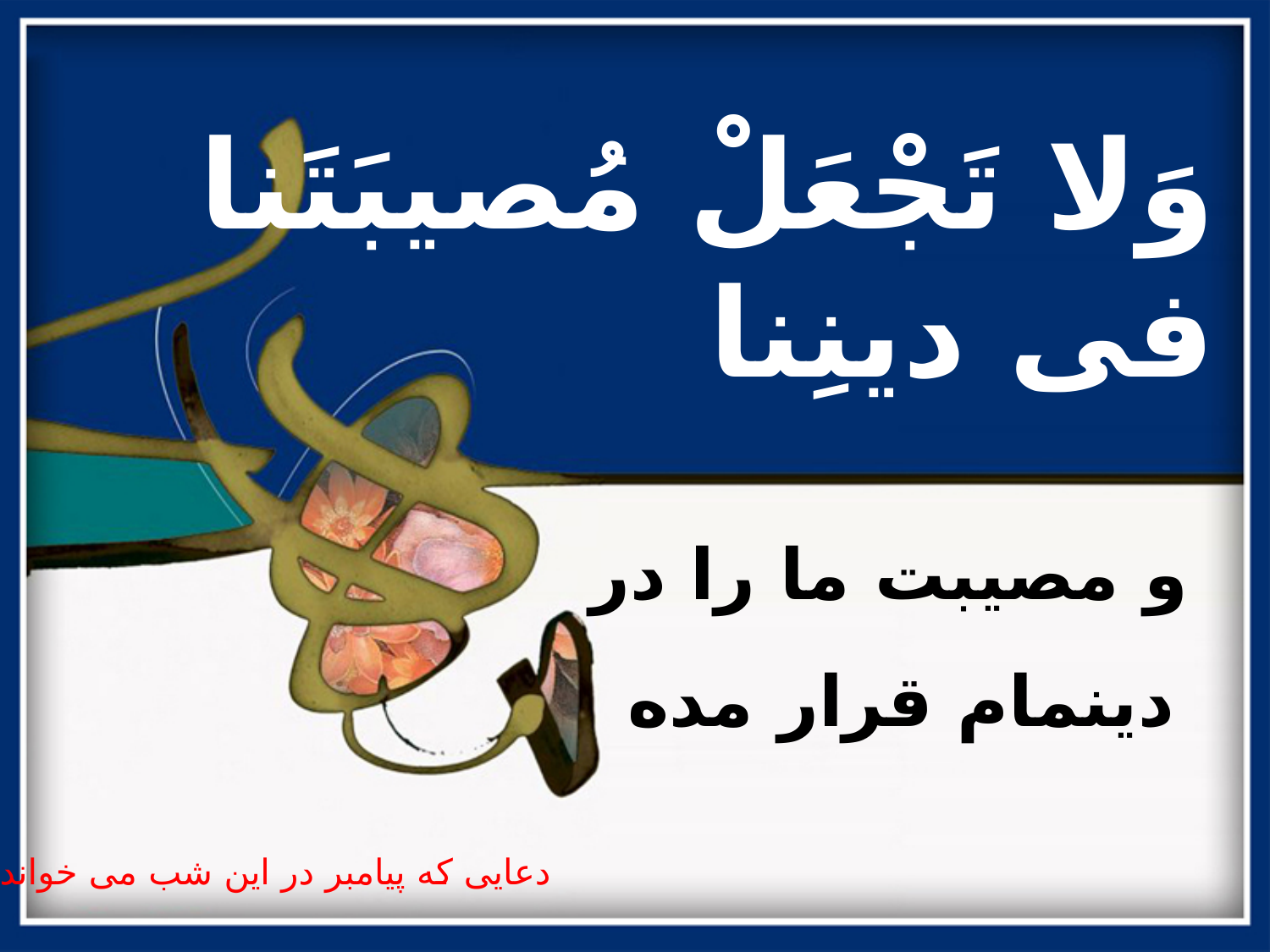

وَلا تَجْعَلْ مُصيبَتَنا فى دينِنا
و مصيبت ما را در دينمام قرار مده